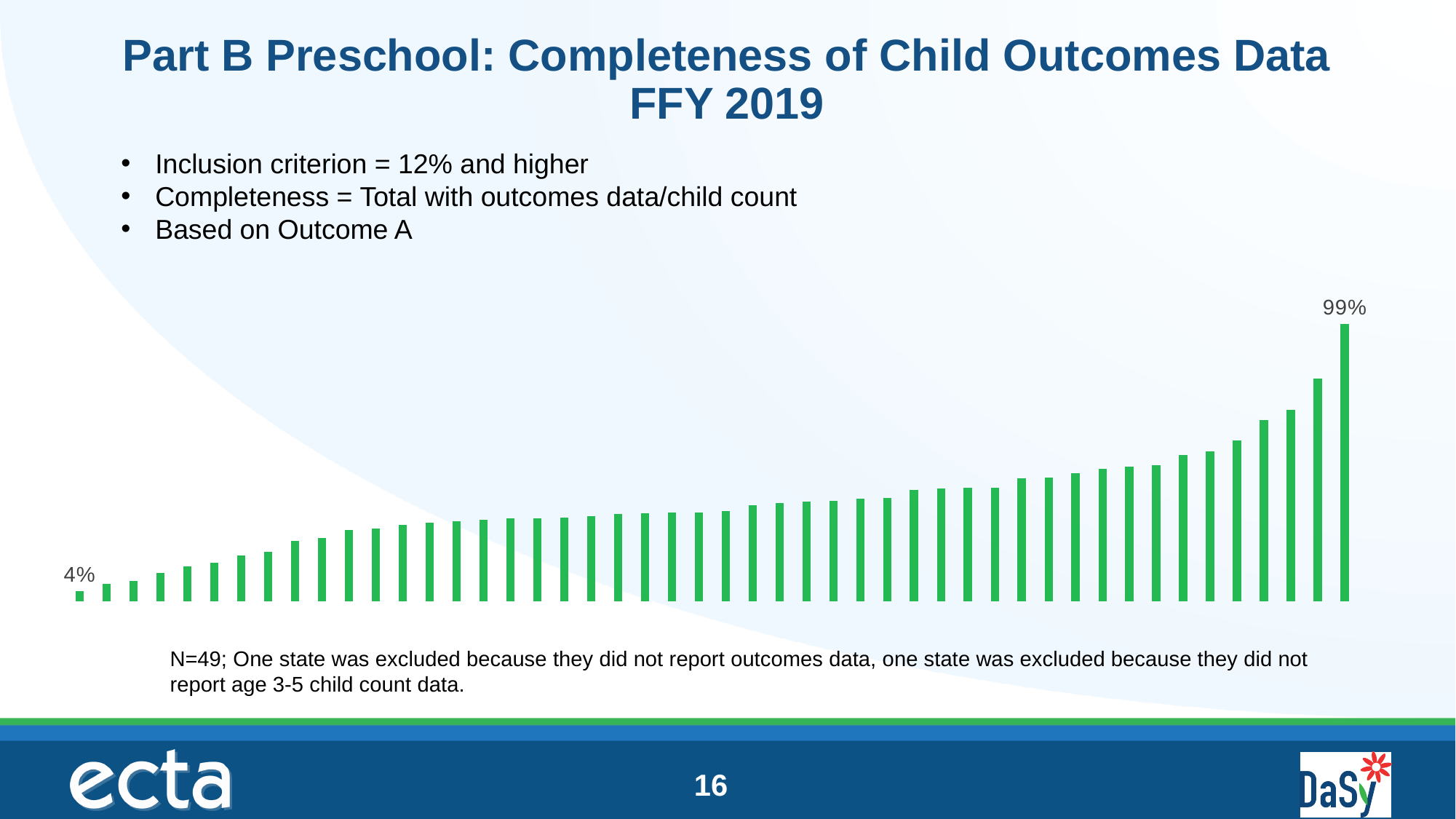

# Part B Preschool: Completeness of Child Outcomes Data FFY 2019
Inclusion criterion = 12% and higher
Completeness = Total with outcomes data/child count
Based on Outcome A

### Chart

| Category |  |
|---|---|
N=49; One state was excluded because they did not report outcomes data, one state was excluded because they did not report age 3-5 child count data.
16